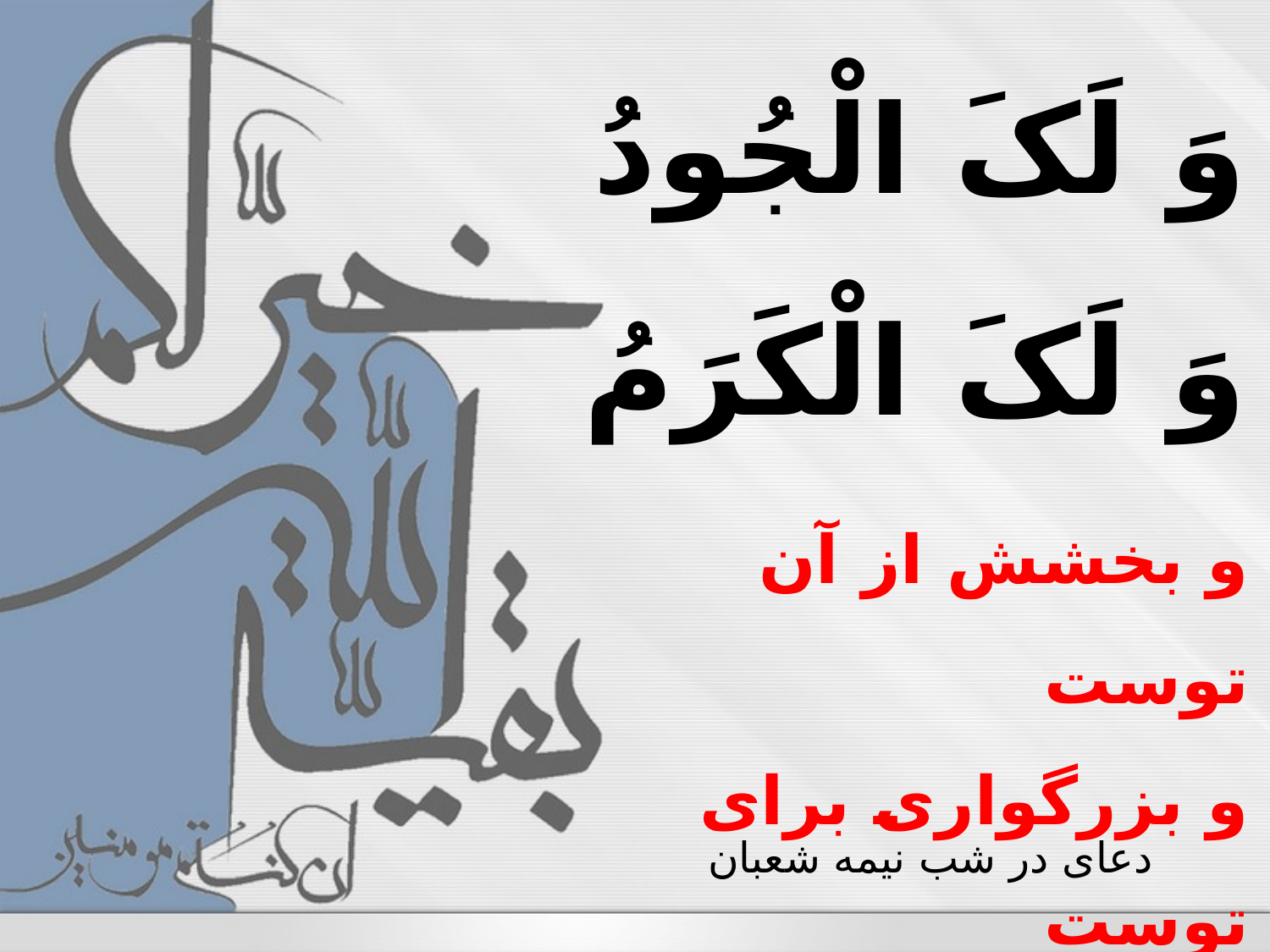

وَ لَکَ الْجُودُ
وَ لَکَ الْکَرَمُ
و بخشش از آن توست
و بزرگواری برای توست